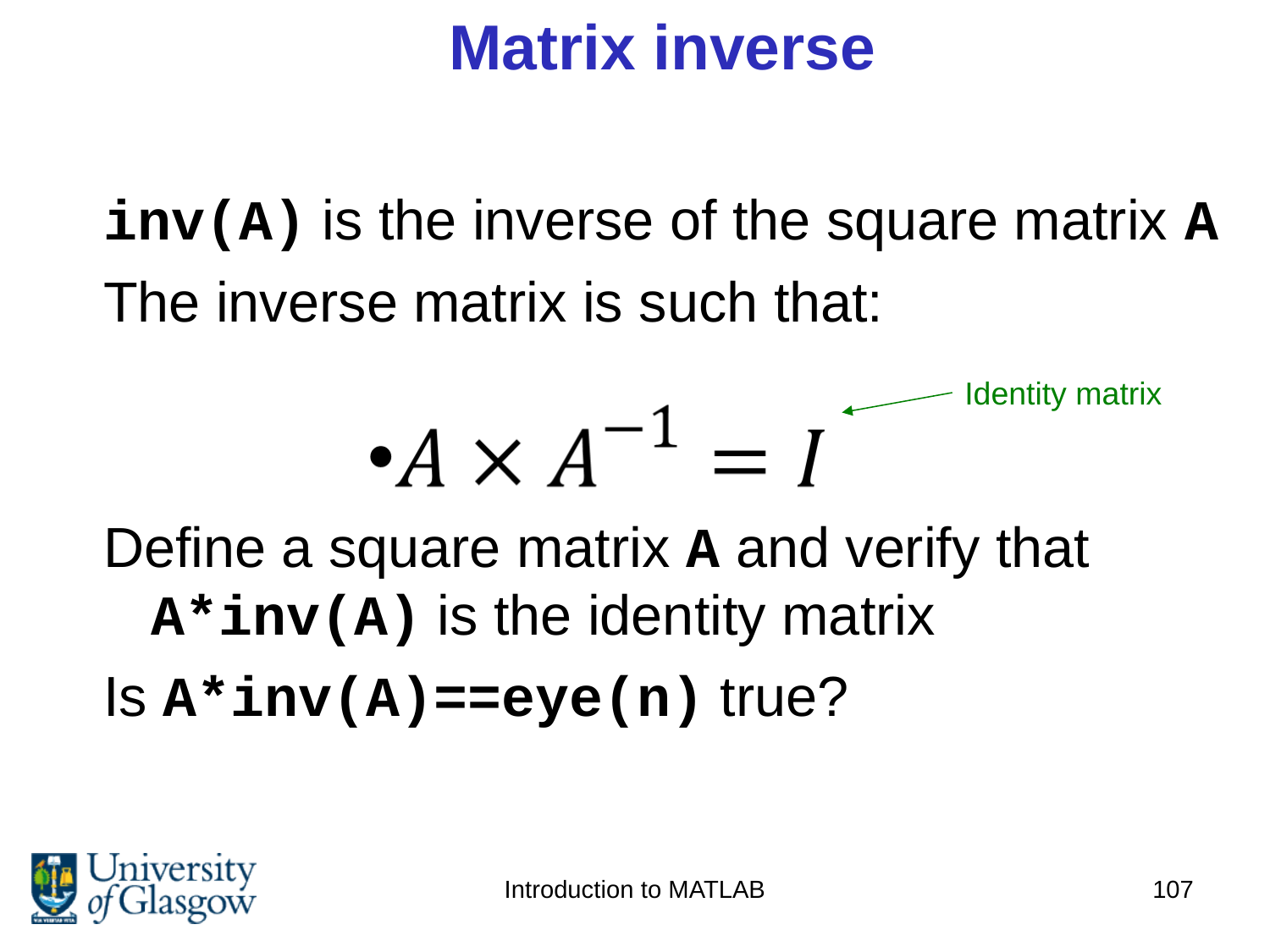

# Matrix inverse
inv(A) is the inverse of the square matrix A
The inverse matrix is such that:

Define a square matrix A and verify that A*inv(A) is the identity matrix
Is A*inv(A)==eye(n) true?
Identity matrix

Introduction to MATLAB
107